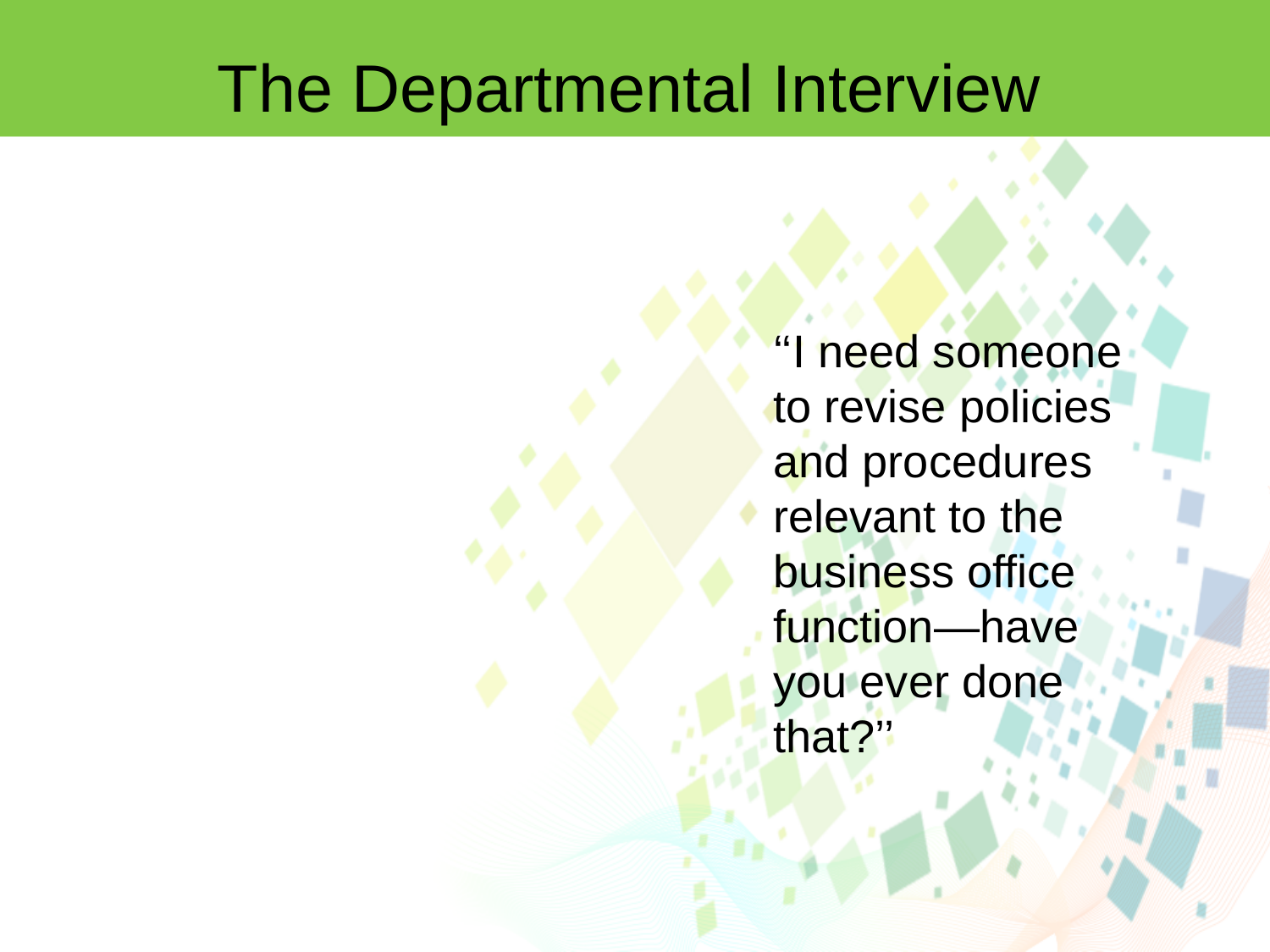

The Departmental Interview
‘‘I need someone to revise policies and procedures relevant to the business office
function—have you ever done that?’’